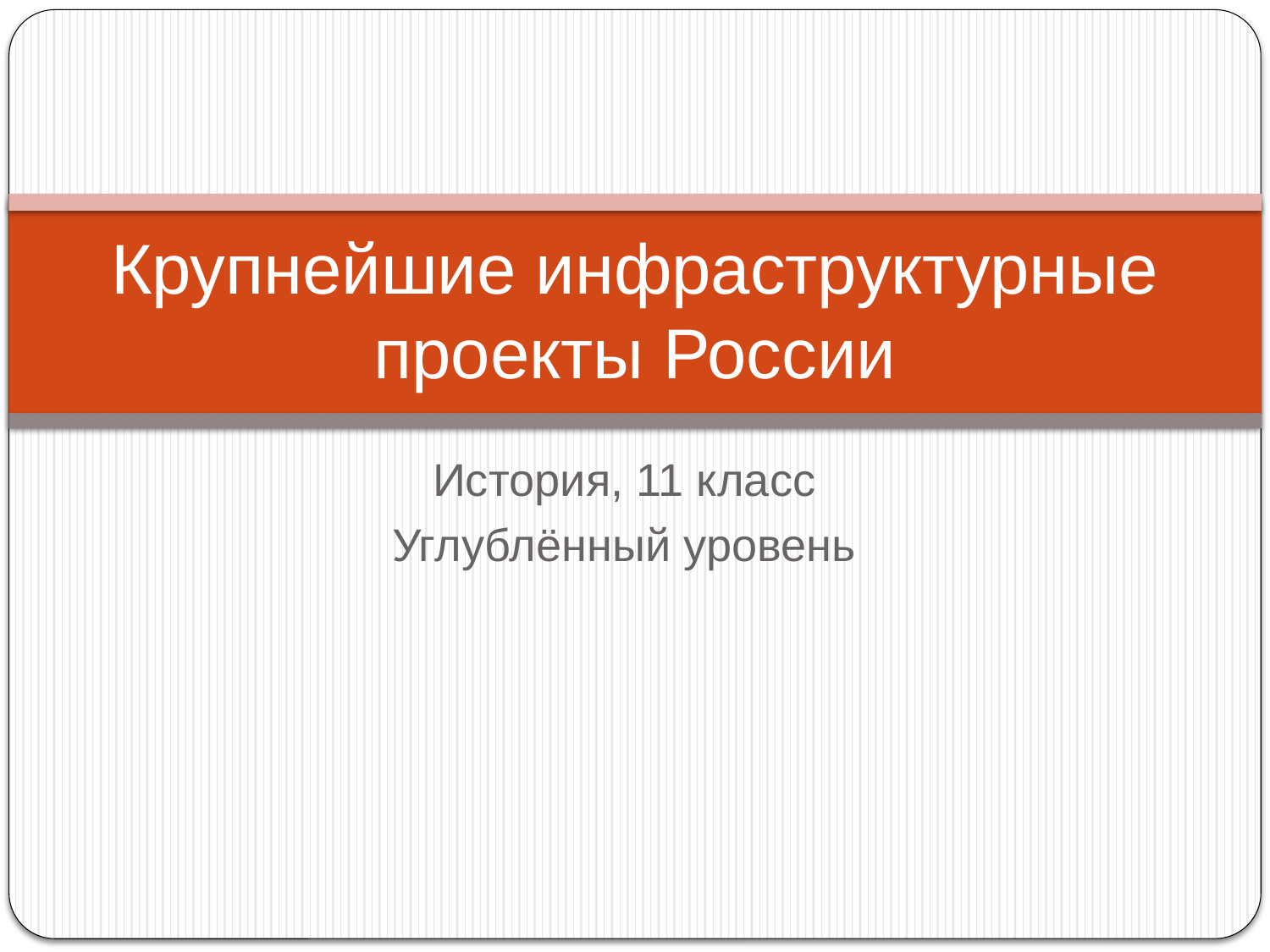

# Крупнейшие инфраструктурные проекты России
История, 11 класс
Углублённый уровень